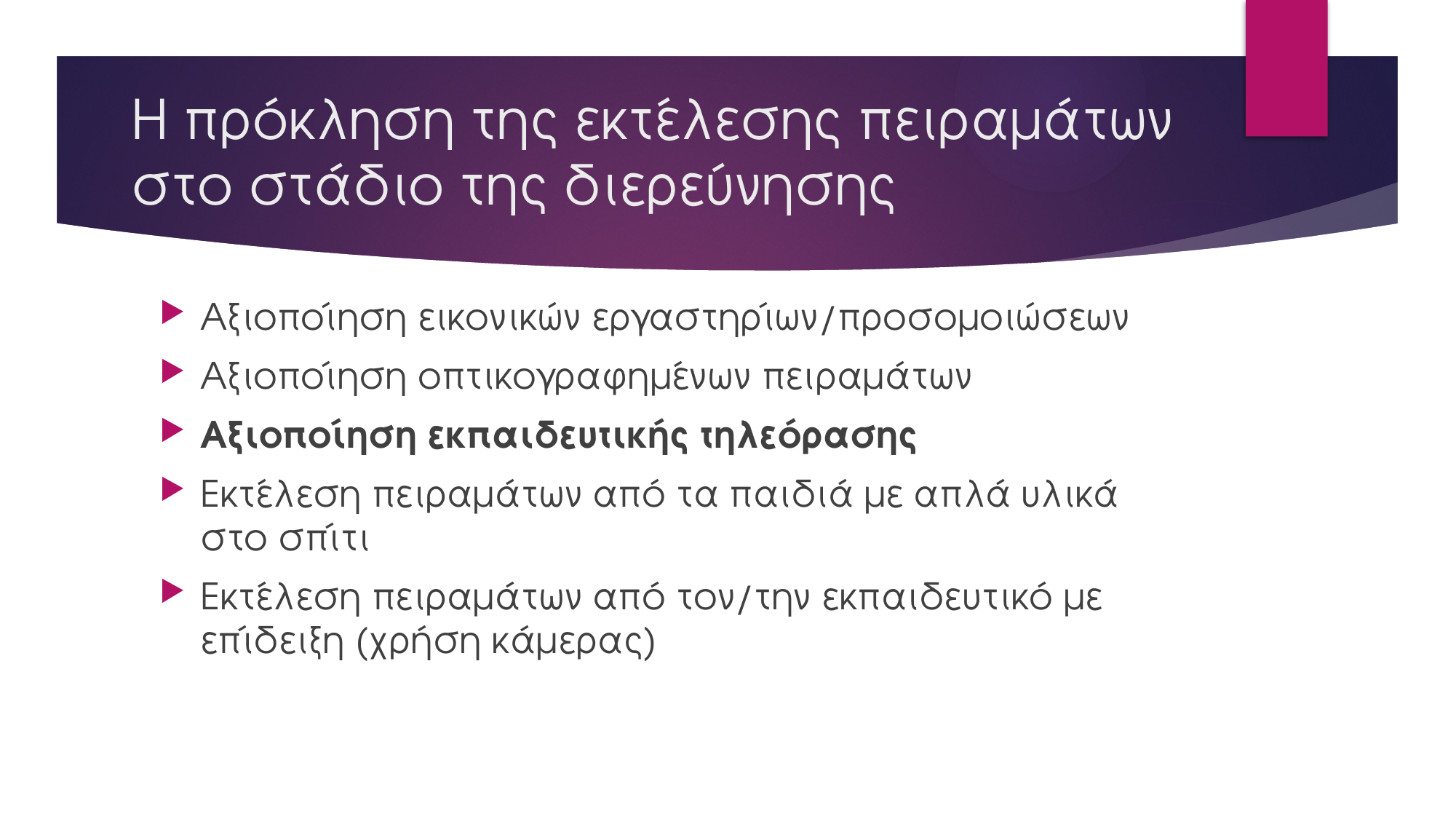

# Η πρόκληση της εκτέλεσης πειραμάτων στο στάδιο της διερεύνησης
Αξιοποίηση εικονικών εργαστηρίων/προσομοιώσεων
Αξιοποίηση οπτικογραφημένων πειραμάτων
Αξιοποίηση εκπαιδευτικής τηλεόρασης
Εκτέλεση πειραμάτων από τα παιδιά με απλά υλικά στο σπίτι
Εκτέλεση πειραμάτων από τον/την εκπαιδευτικό με επίδειξη (χρήση κάμερας)